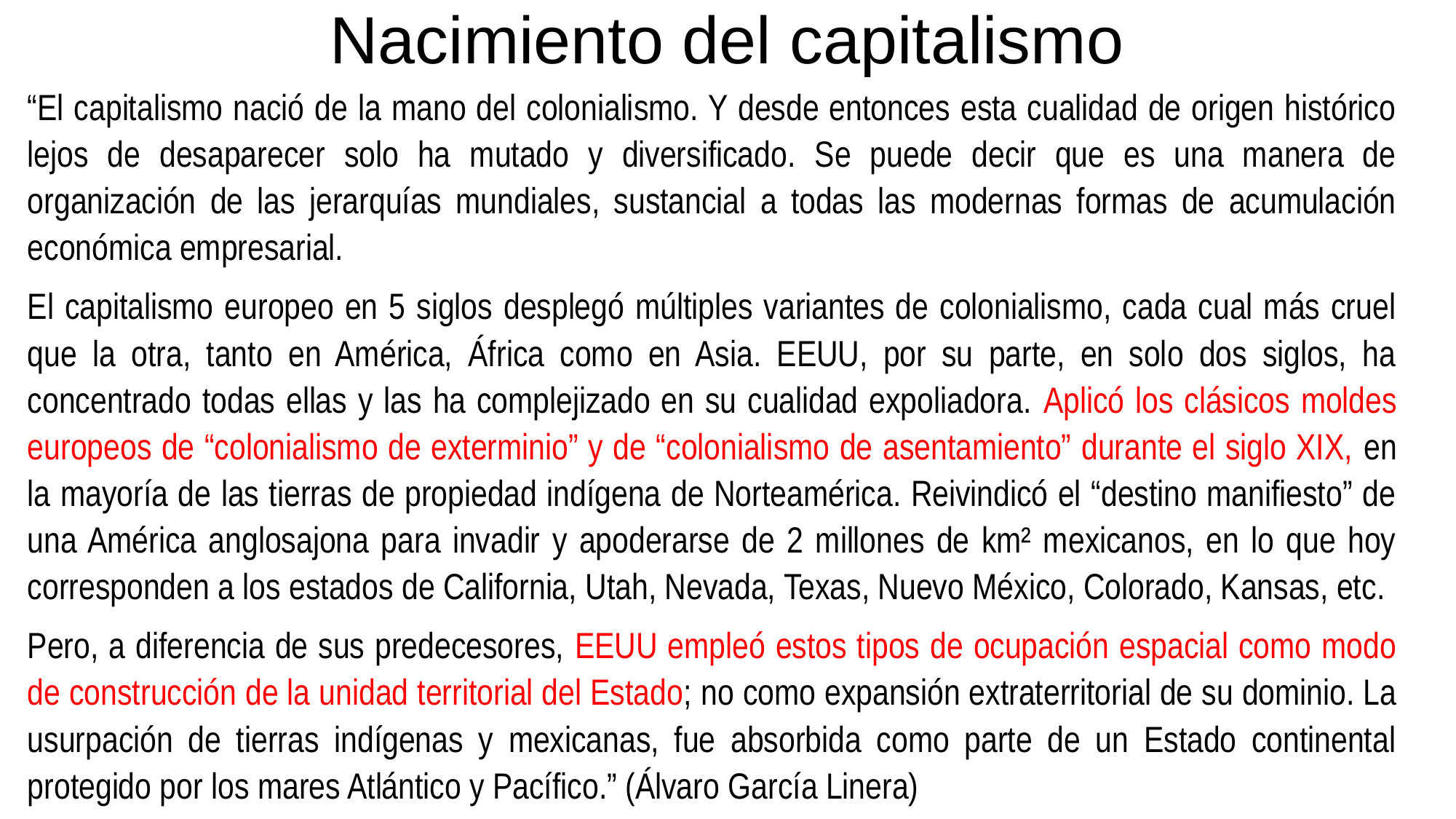

# Nacimiento del capitalismo
“El capitalismo nació de la mano del colonialismo. Y desde entonces esta cualidad de origen histórico lejos de desaparecer solo ha mutado y diversificado. Se puede decir que es una manera de organización de las jerarquías mundiales, sustancial a todas las modernas formas de acumulación económica empresarial.
El capitalismo europeo en 5 siglos desplegó múltiples variantes de colonialismo, cada cual más cruel que la otra, tanto en América, África como en Asia. EEUU, por su parte, en solo dos siglos, ha concentrado todas ellas y las ha complejizado en su cualidad expoliadora. Aplicó los clásicos moldes europeos de “colonialismo de exterminio” y de “colonialismo de asentamiento” durante el siglo XIX, en la mayoría de las tierras de propiedad indígena de Norteamérica. Reivindicó el “destino manifiesto” de una América anglosajona para invadir y apoderarse de 2 millones de km² mexicanos, en lo que hoy corresponden a los estados de California, Utah, Nevada, Texas, Nuevo México, Colorado, Kansas, etc.
Pero, a diferencia de sus predecesores, EEUU empleó estos tipos de ocupación espacial como modo de construcción de la unidad territorial del Estado; no como expansión extraterritorial de su dominio. La usurpación de tierras indígenas y mexicanas, fue absorbida como parte de un Estado continental protegido por los mares Atlántico y Pacífico.” (Álvaro García Linera)